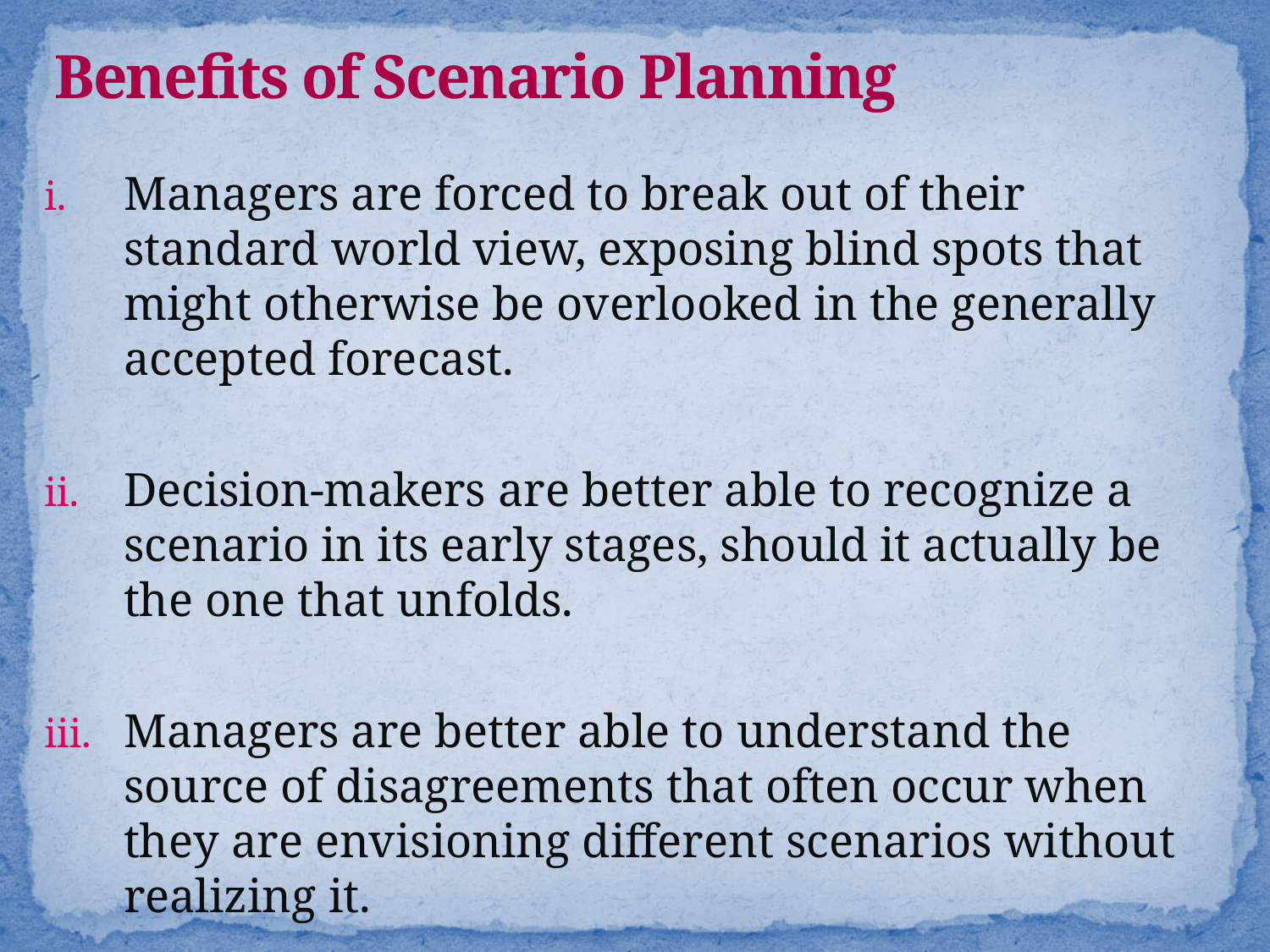

# Benefits of Scenario Planning
Managers are forced to break out of their standard world view, exposing blind spots that might otherwise be overlooked in the generally accepted forecast.

Decision-makers are better able to recognize a scenario in its early stages, should it actually be the one that unfolds.

Managers are better able to understand the source of disagreements that often occur when they are envisioning different scenarios without realizing it.